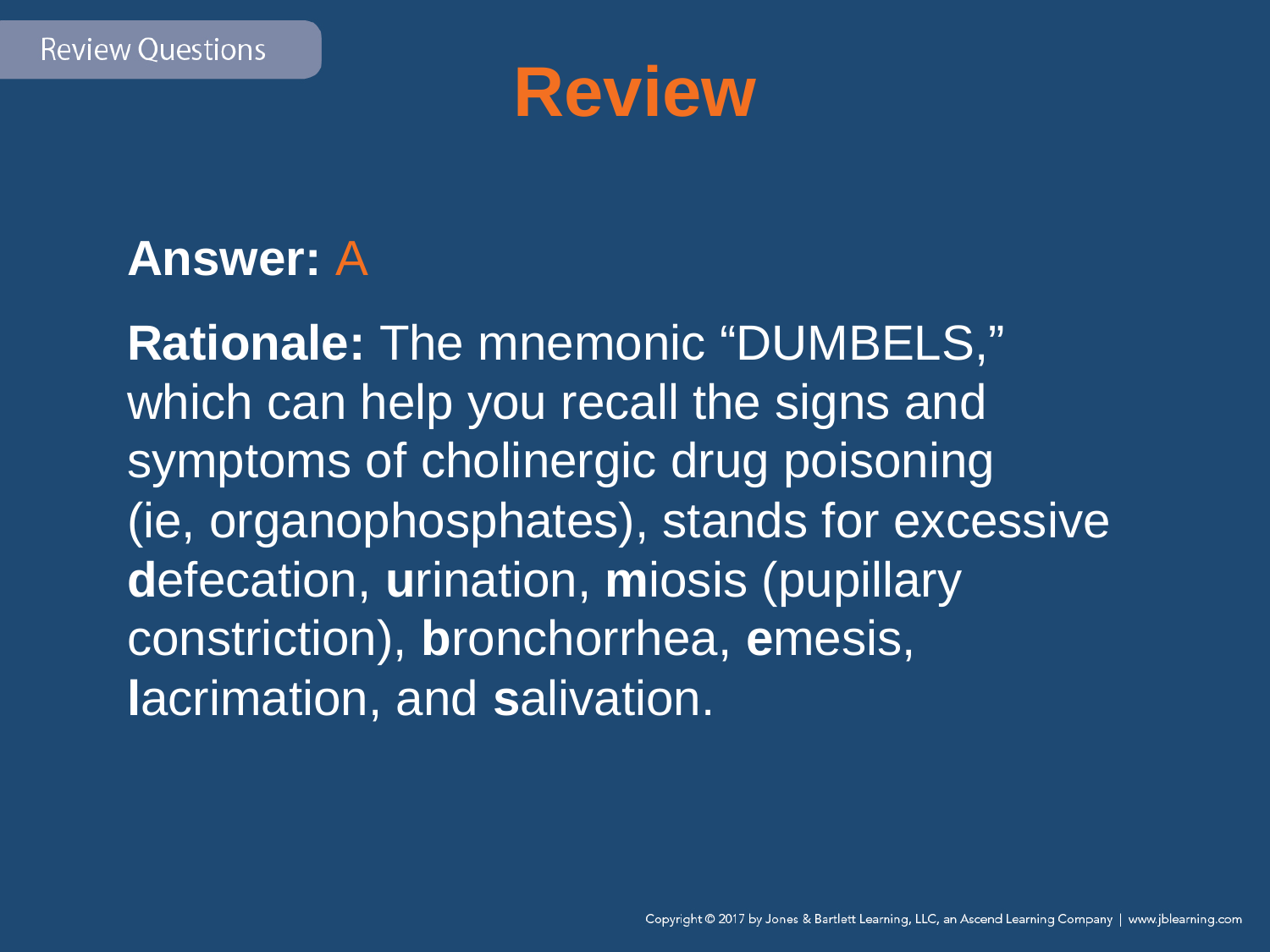

# Review
Answer: A
Rationale: The mnemonic “DUMBELS,” which can help you recall the signs and symptoms of cholinergic drug poisoning
(ie, organophosphates), stands for excessive defecation, urination, miosis (pupillary constriction), bronchorrhea, emesis, lacrimation, and salivation.